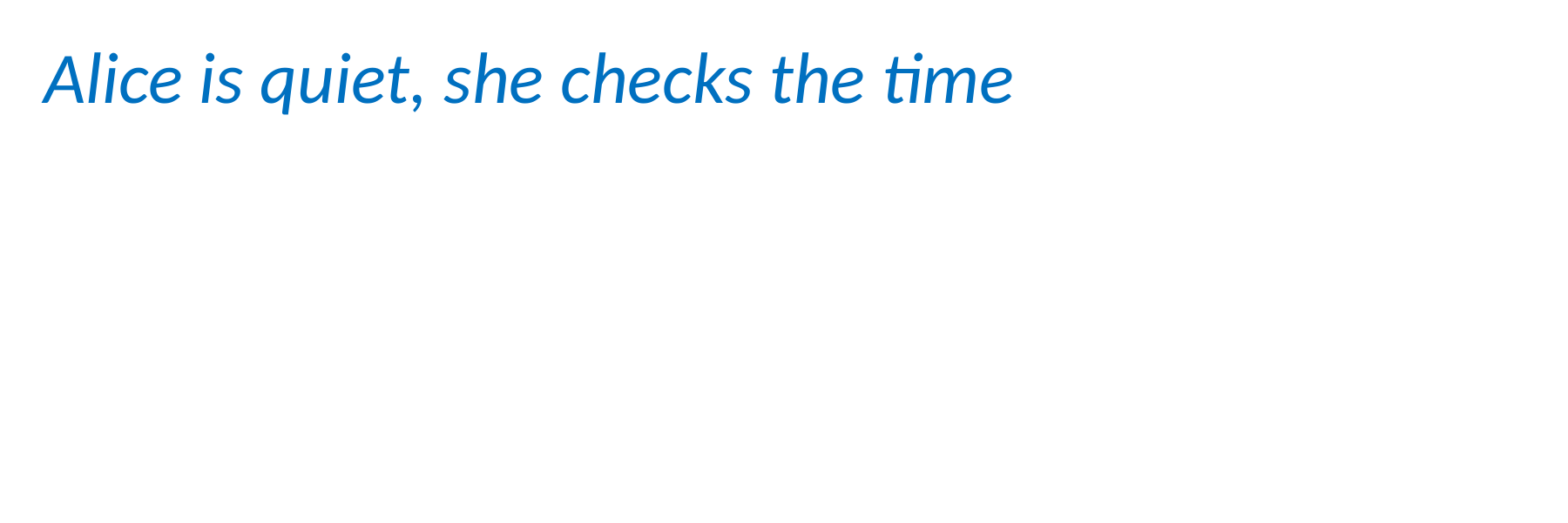

Alice is quiet, she checks the time